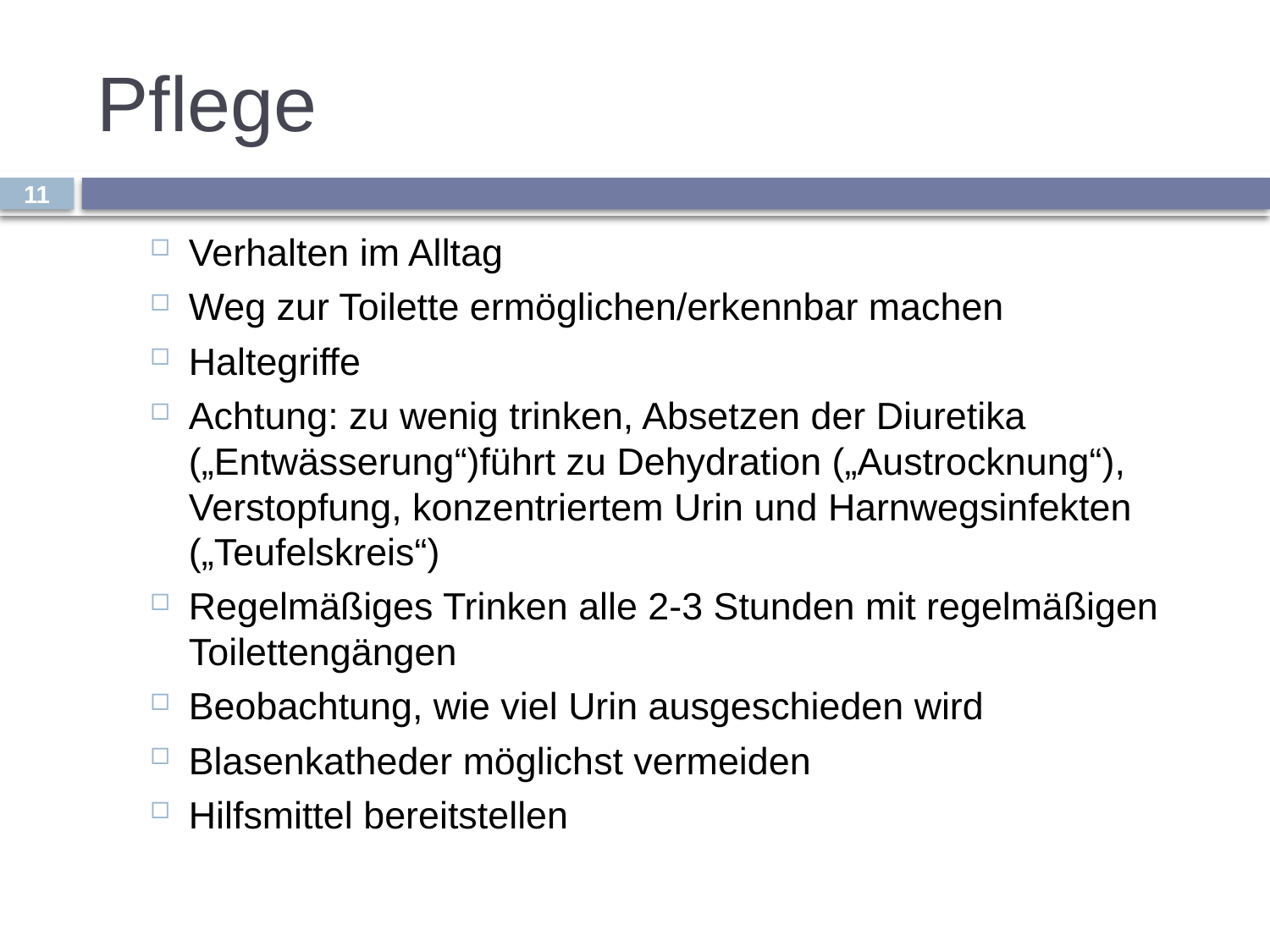

# Pflege
11
Verhalten im Alltag
Weg zur Toilette ermöglichen/erkennbar machen
Haltegriffe
Achtung: zu wenig trinken, Absetzen der Diuretika („Entwässerung“)führt zu Dehydration („Austrocknung“), Verstopfung, konzentriertem Urin und Harnwegsinfekten („Teufelskreis“)
Regelmäßiges Trinken alle 2-3 Stunden mit regelmäßigen Toilettengängen
Beobachtung, wie viel Urin ausgeschieden wird
Blasenkatheder möglichst vermeiden
Hilfsmittel bereitstellen